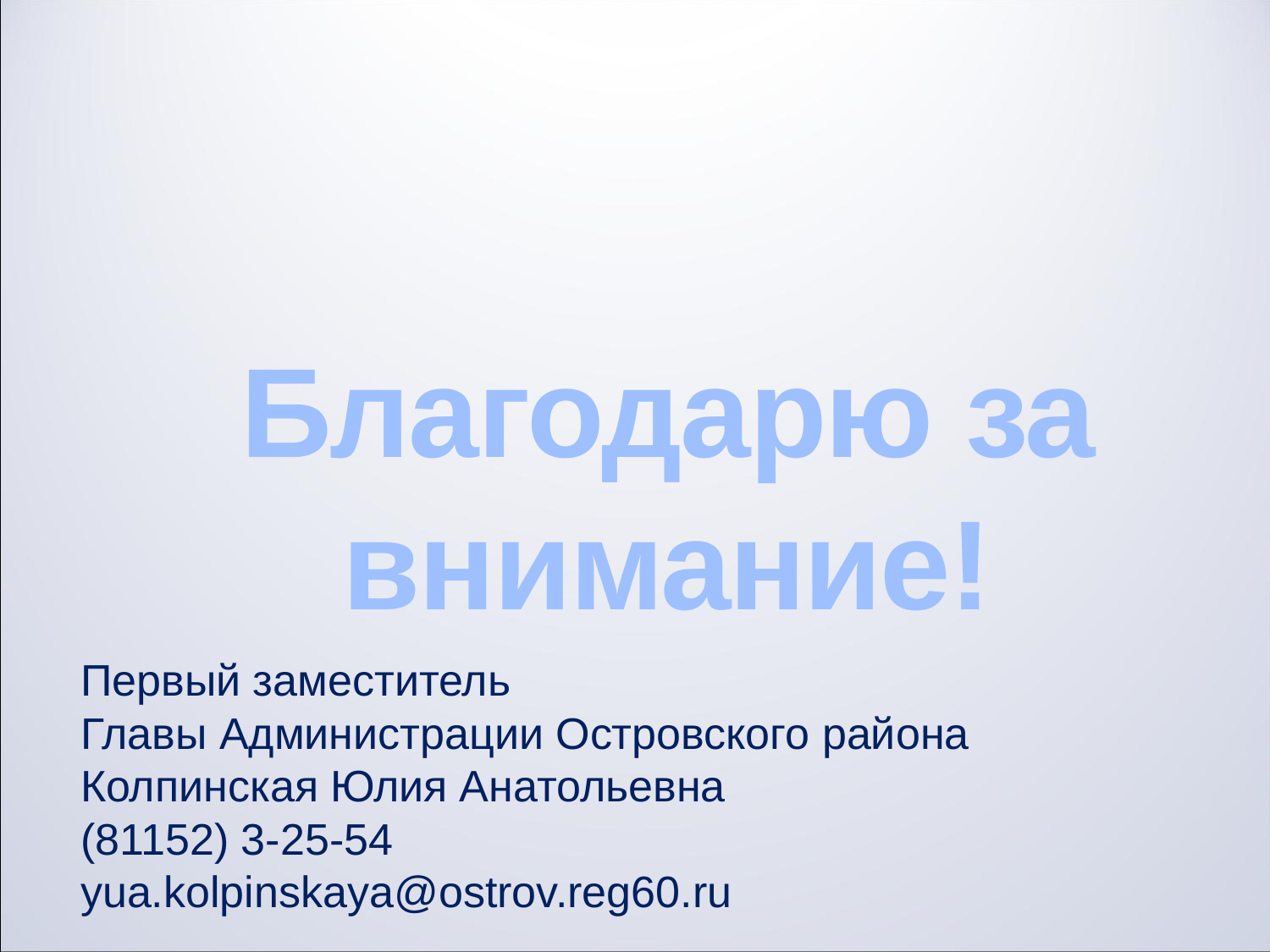

Благодарю за внимание!
Первый заместитель
Главы Администрации Островского района
Колпинская Юлия Анатольевна
(81152) 3-25-54
yua.kolpinskaya@ostrov.reg60.ru